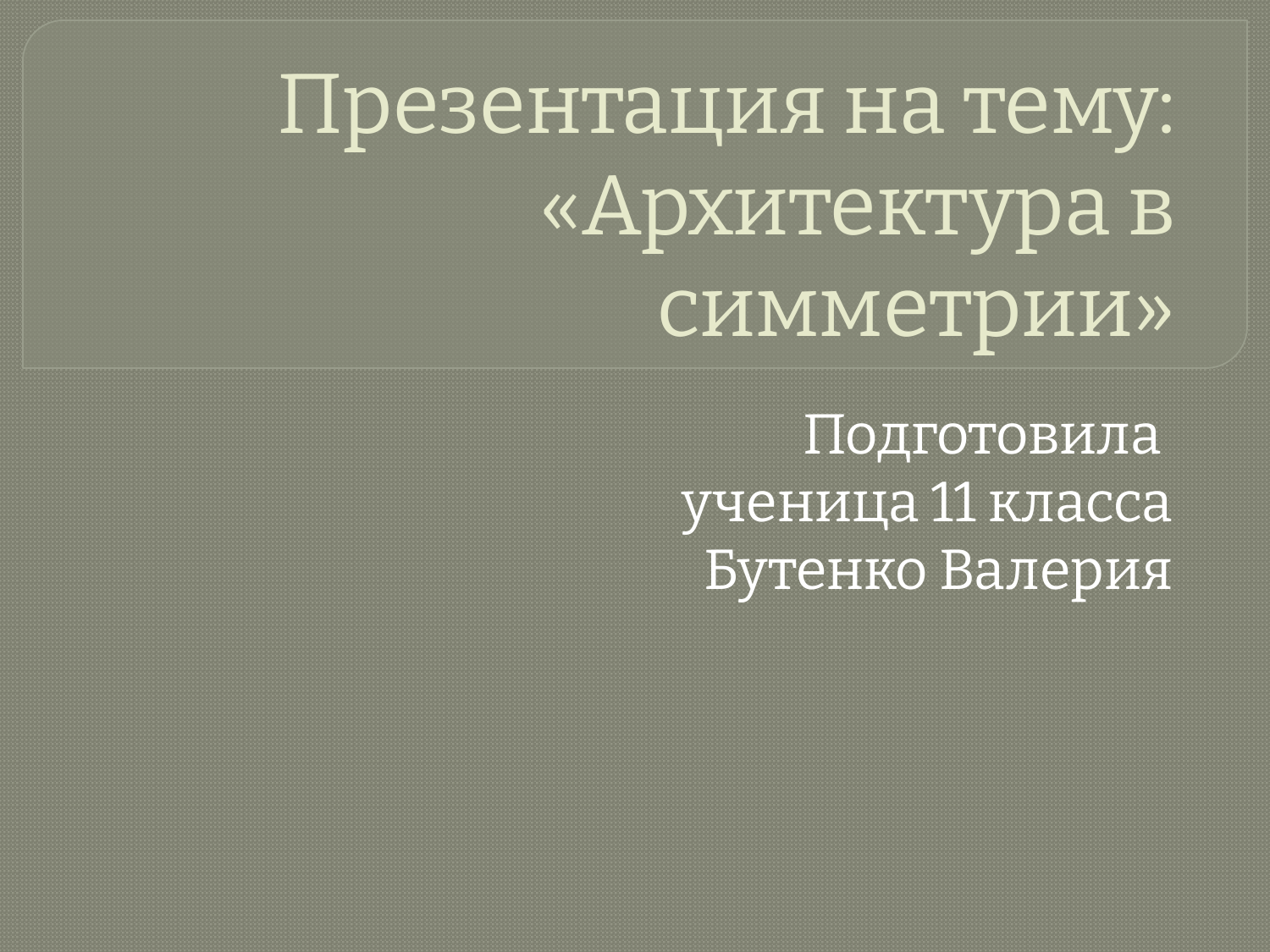

# Презентация на тему: «Архитектура в симметрии»
Подготовила
ученица 11 класса
Бутенко Валерия